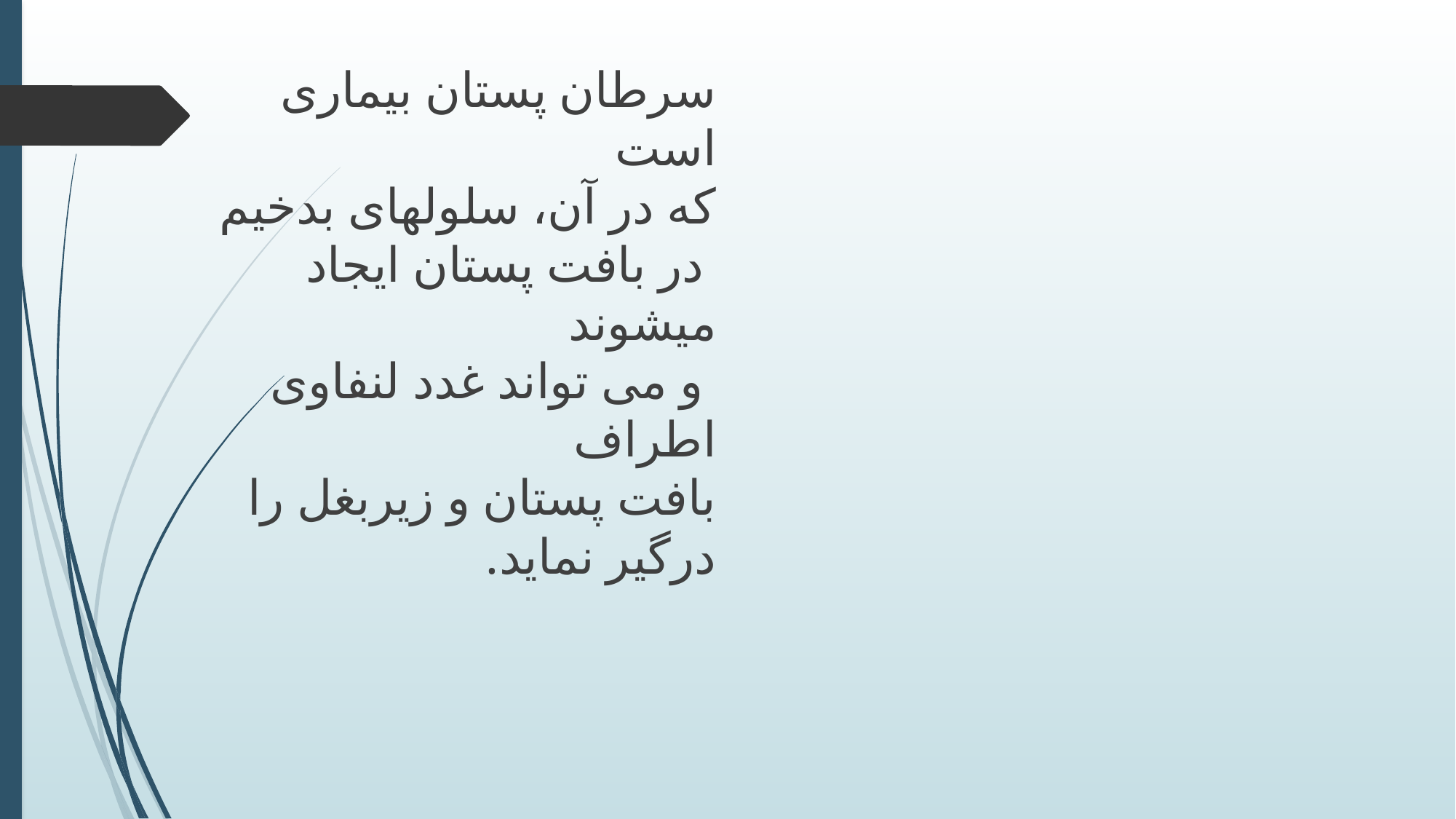

سرطان پستان بیماری است
که در آن، سلولهای بدخیم
 در بافت پستان ایجاد میشوند
 و می تواند غدد لنفاوی اطراف
بافت پستان و زیربغل را درگیر نماید.